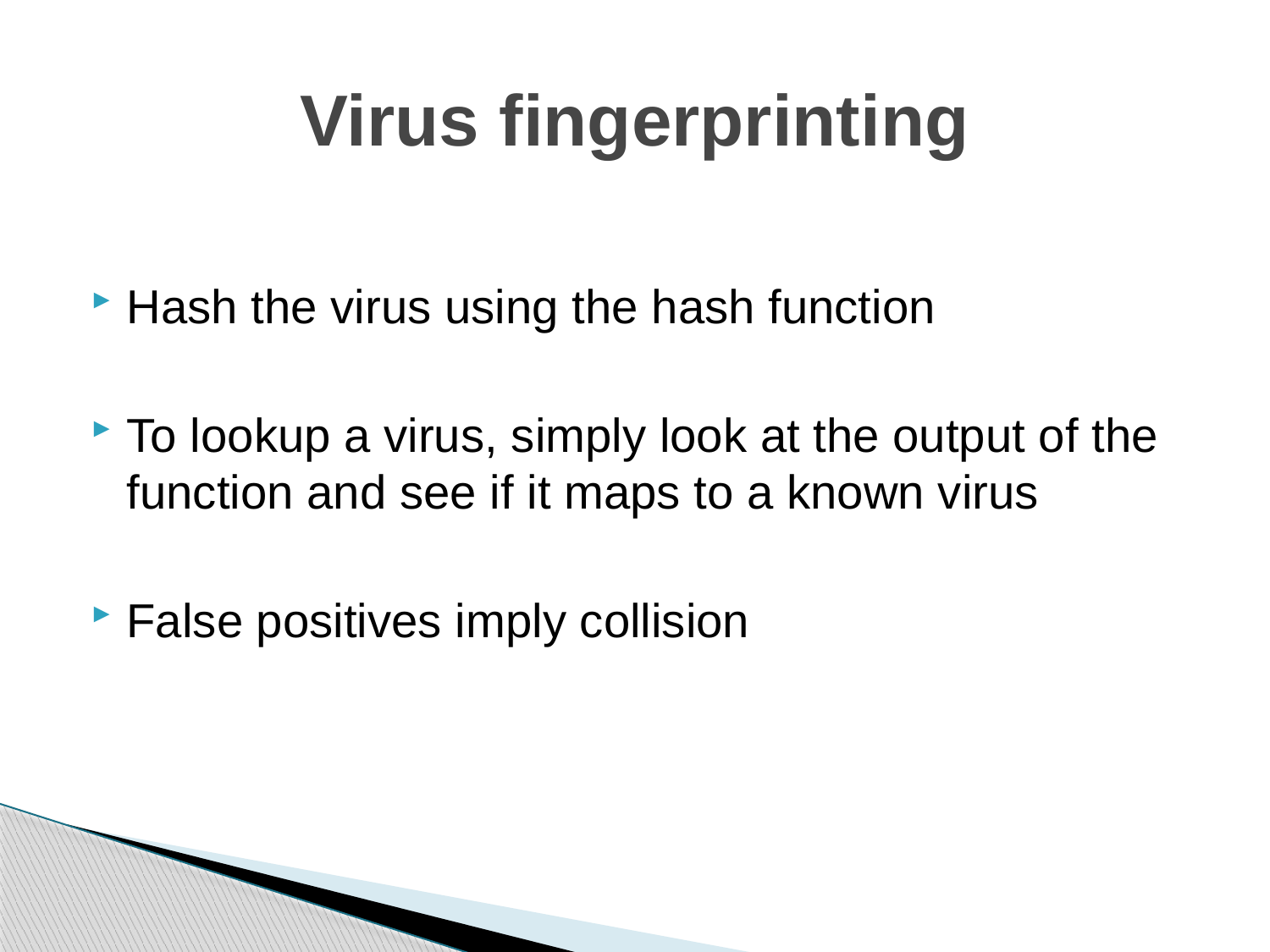

# Virus fingerprinting

Hash the virus using the hash function

To lookup a virus, simply look at the output of the function and see if it maps to a known virus

False positives imply collision